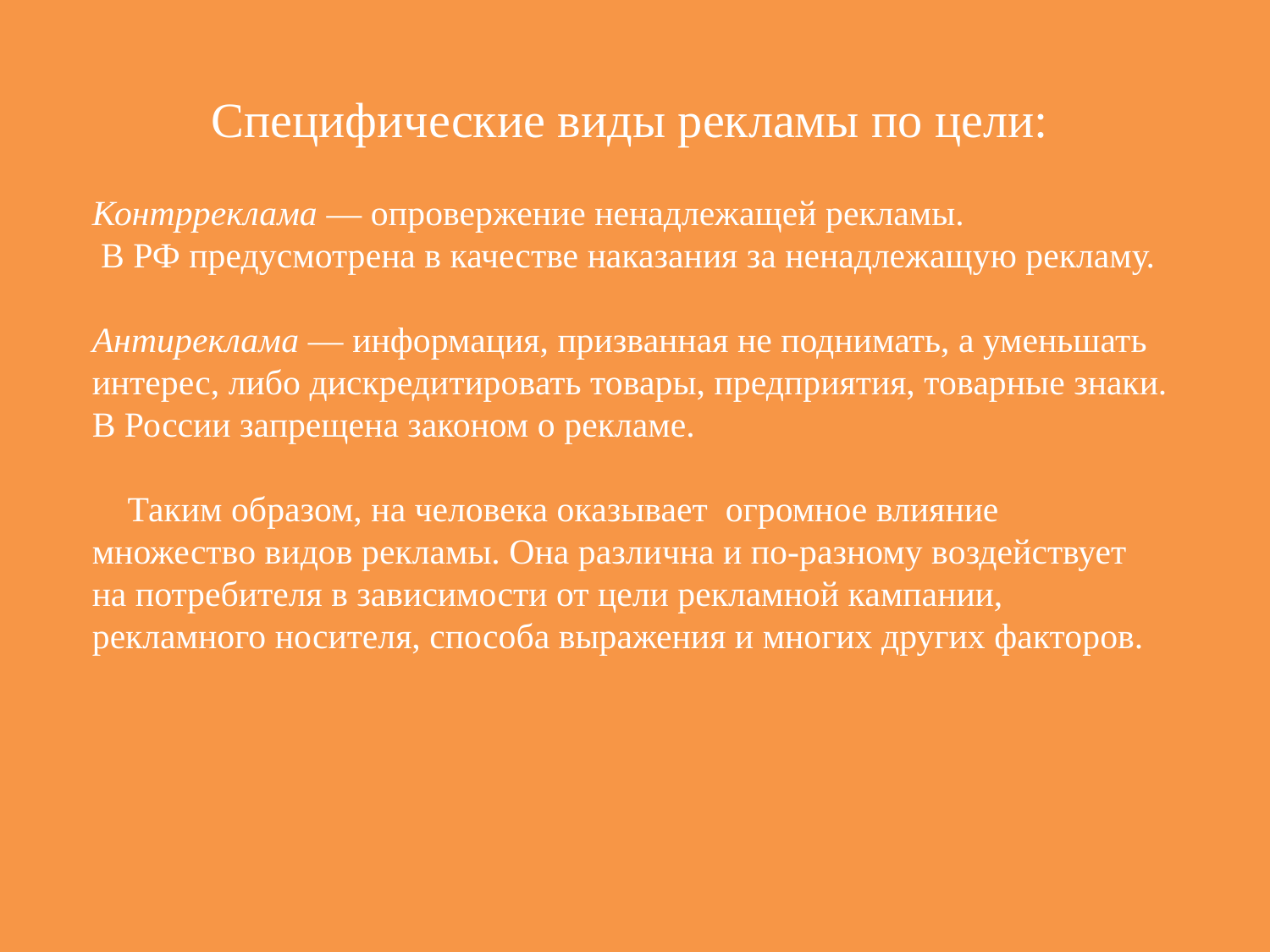

Специфические виды рекламы по цели:

Контрреклама — опровержение ненадлежащей рекламы.
 В РФ предусмотрена в качестве наказания за ненадлежащую рекламу.
Антиреклама — информация, призванная не поднимать, а уменьшать интерес, либо дискредитировать товары, предприятия, товарные знаки. В России запрещена законом о рекламе.
    Таким образом, на человека оказывает  огромное влияние  множество видов рекламы. Она различна и по-разному воздействует на потребителя в зависимости от цели рекламной кампании, рекламного носителя, способа выражения и многих других факторов.